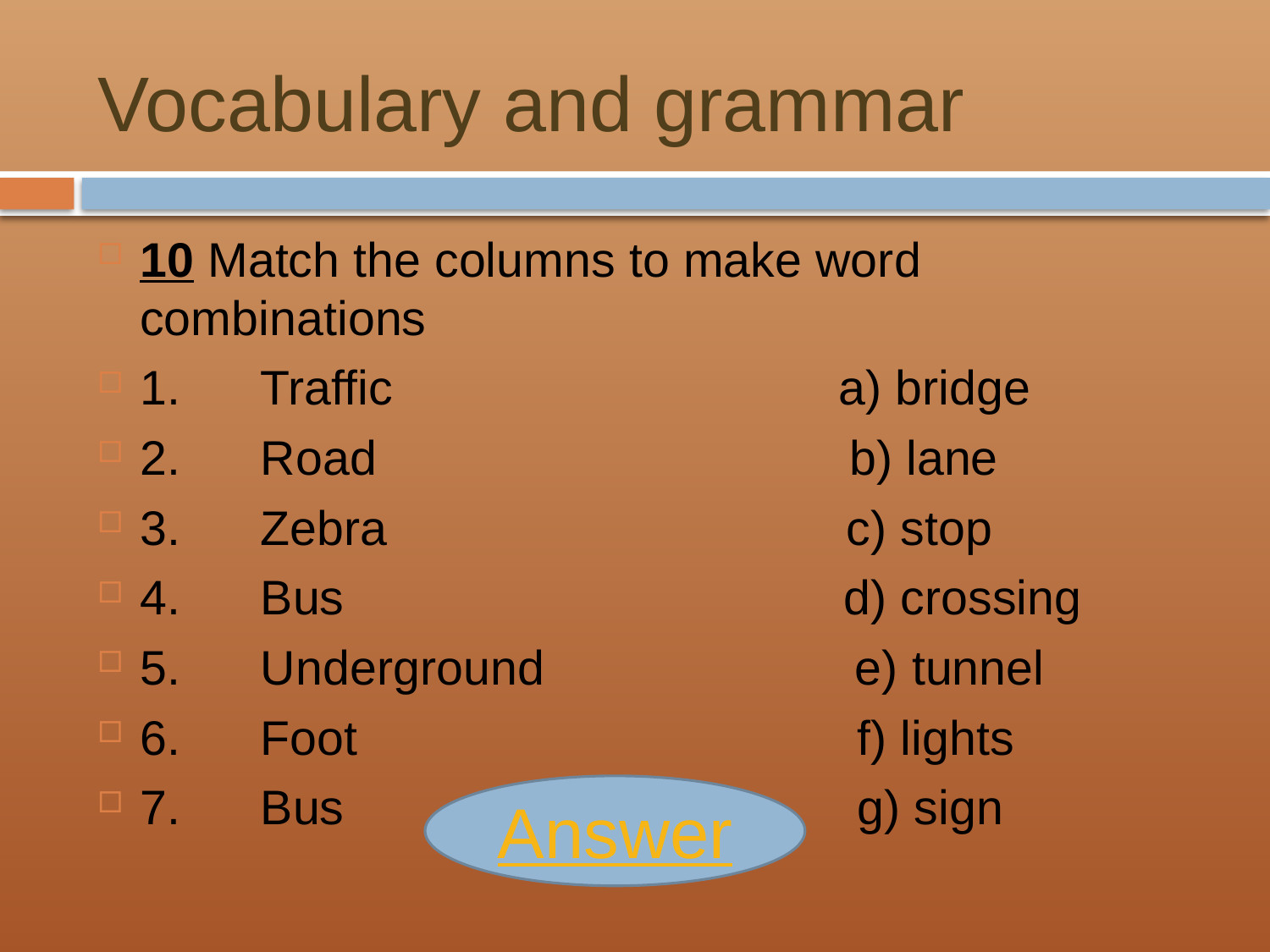

# Vocabulary and grammar
10 Match the columns to make word combinations
1.	Traffic                                 a) bridge
2.	Road                                   b) lane
3.	Zebra                                  c) stop
4.	Bus                                     d) crossing
5.	Underground                       e) tunnel
6.	Foot                                     f) lights
7.	Bus                                      g) sign

Answer